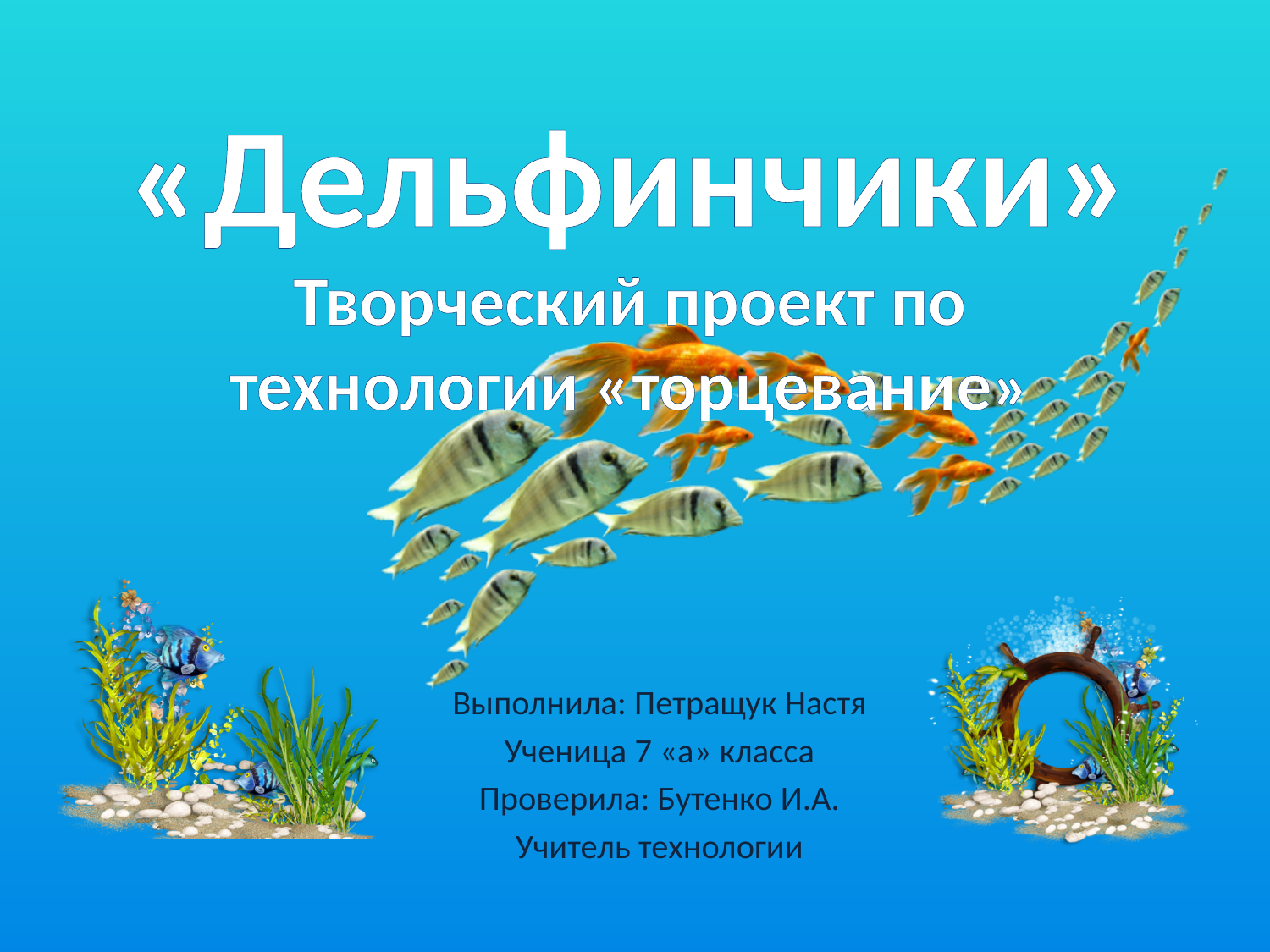

«Дельфинчики»
Творческий проект по технологии «торцевание»
Выполнила: Петращук Настя
Ученица 7 «а» класса
Проверила: Бутенко И.А.
Учитель технологии